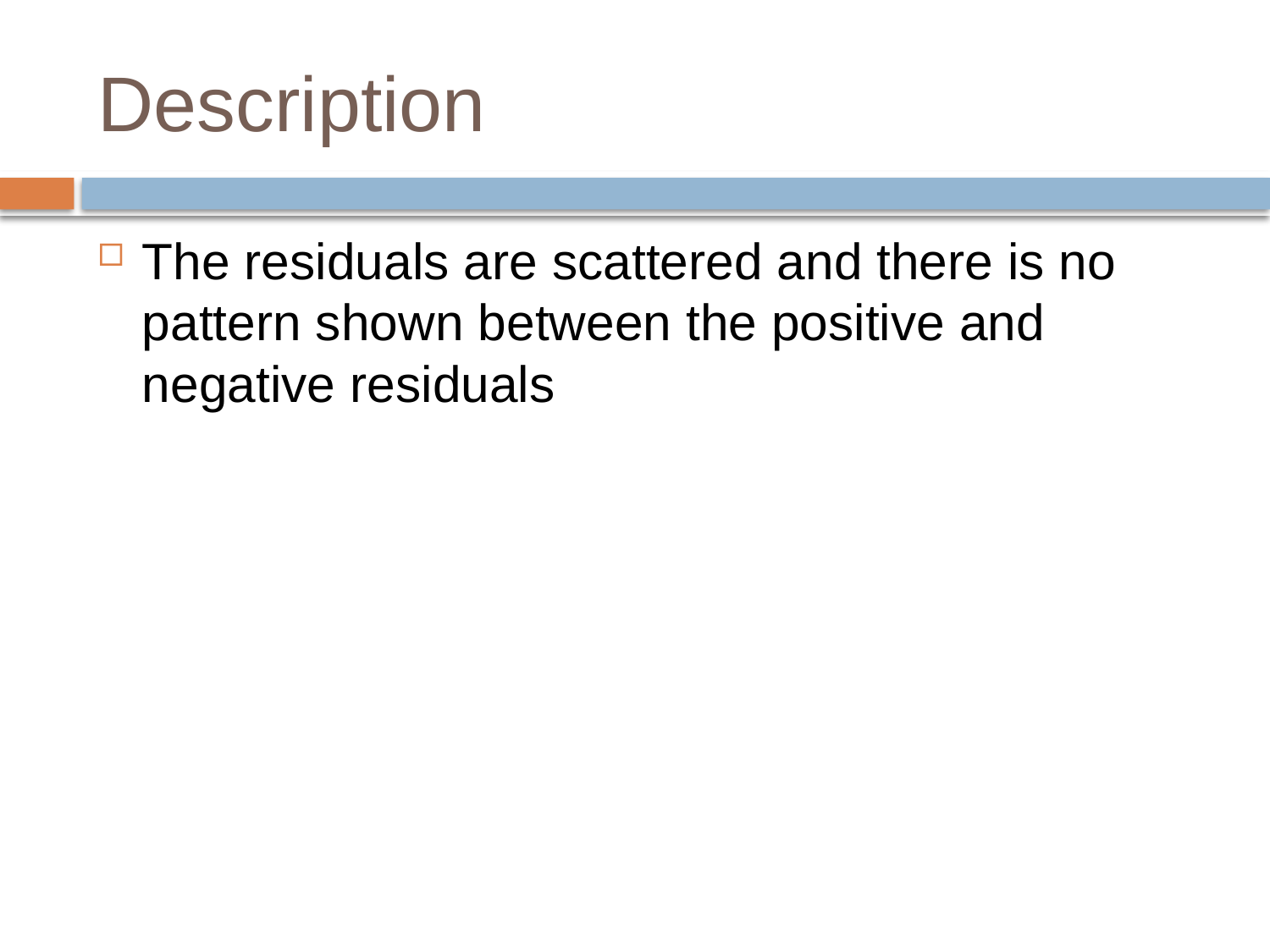

# Description
The residuals are scattered and there is no pattern shown between the positive and negative residuals